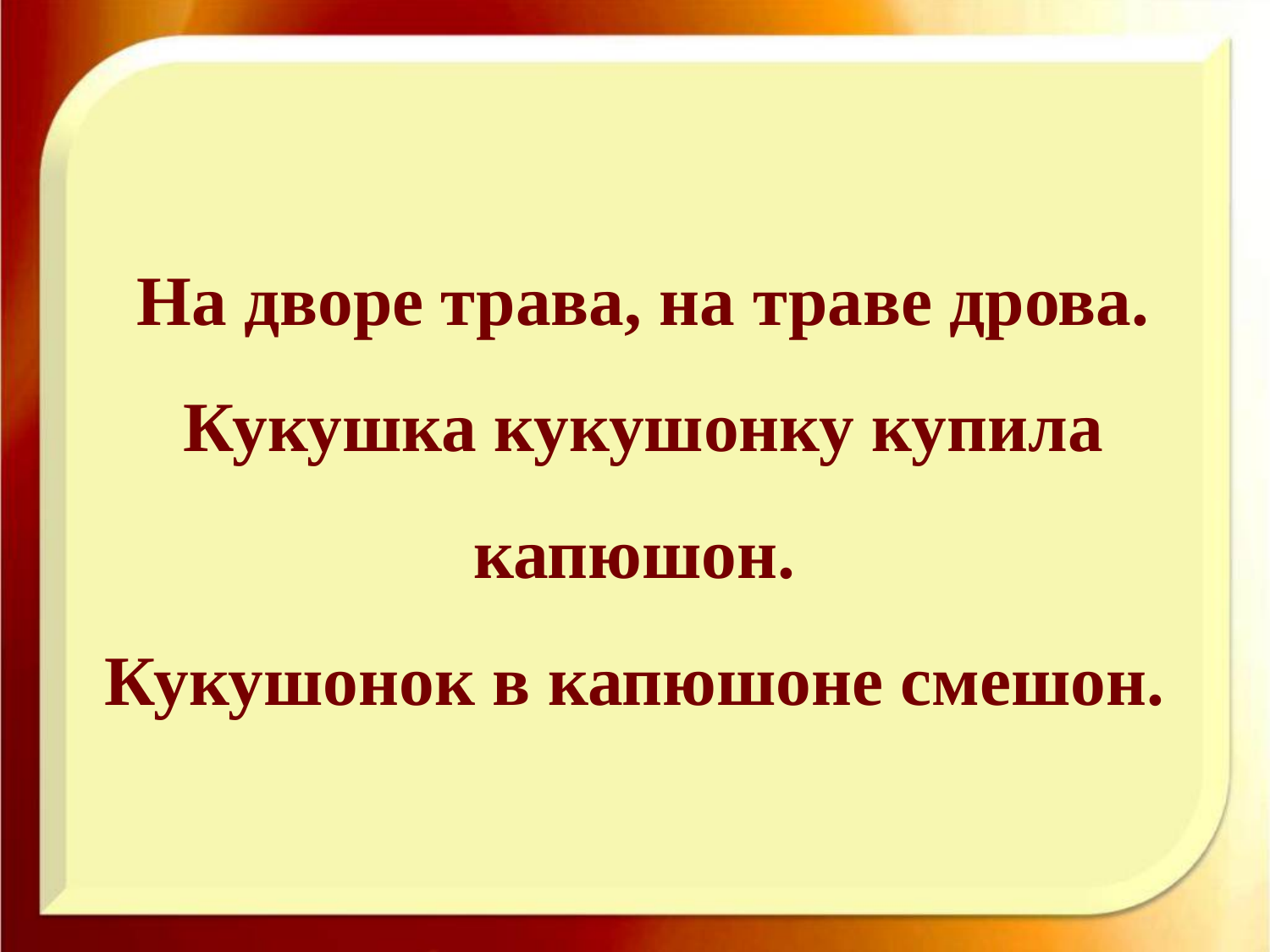

На дворе трава, на траве дрова.
Кукушка кукушонку купила капюшон.
Кукушонок в капюшоне смешон.